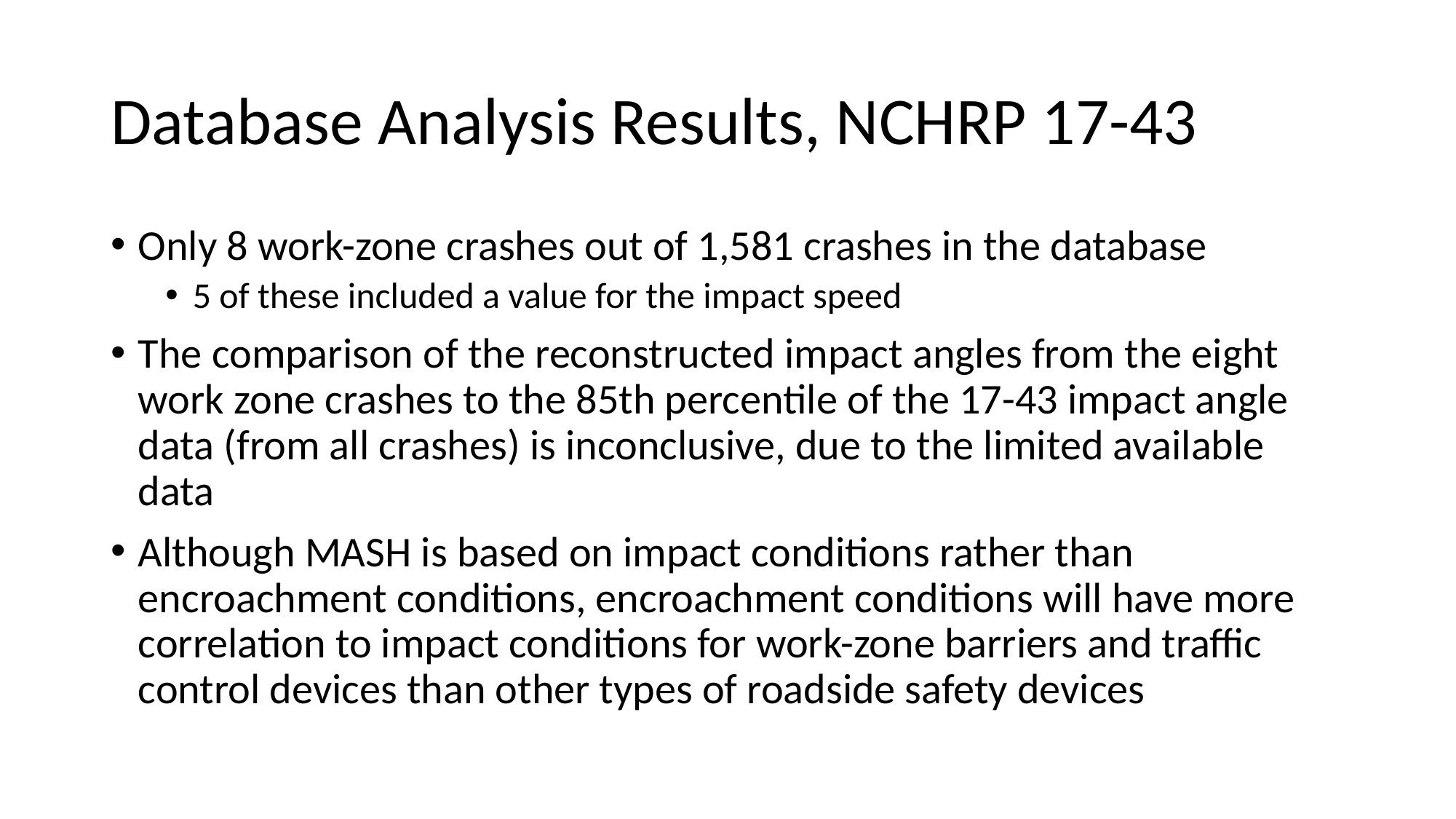

# Database Analysis Results, NCHRP 17-43
Only 8 work-zone crashes out of 1,581 crashes in the database
5 of these included a value for the impact speed
The comparison of the reconstructed impact angles from the eight work zone crashes to the 85th percentile of the 17-43 impact angle data (from all crashes) is inconclusive, due to the limited available data
Although MASH is based on impact conditions rather than encroachment conditions, encroachment conditions will have more correlation to impact conditions for work-zone barriers and traffic control devices than other types of roadside safety devices
47